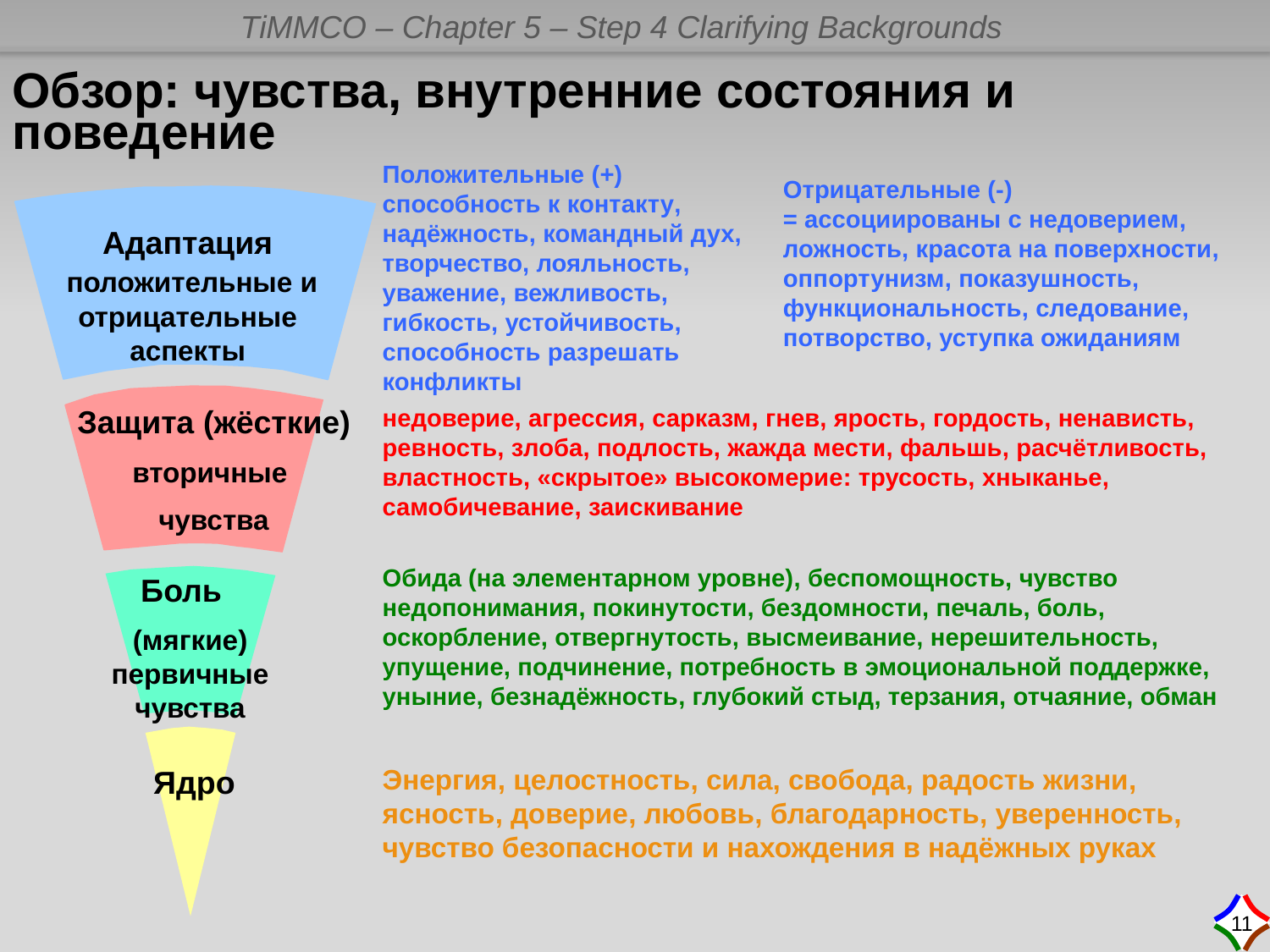

Обзор: чувства, внутренние состояния и поведение
Положительные (+)
способность к контакту, надёжность, командный дух, творчество, лояльность, уважение, вежливость, гибкость, устойчивость, способность разрешать конфликты
Отрицательные (-)
= ассоциированы с недоверием, ложность, красота на поверхности, оппортунизм, показушность,  функциональность, следование, потворство, уступка ожиданиям

Адаптация
 положительные и отрицательные аспекты

Защита (жёсткие)
вторичные
чувства
недоверие, агрессия, сарказм, гнев, ярость, гордость, ненависть, ревность, злоба, подлость, жажда мести, фальшь, расчётливость, властность, «скрытое» высокомерие: трусость, хныканье, самобичевание, заискивание
Боль
 (мягкие)
первичные чувства
Обида (на элементарном уровне), беспомощность, чувство недопонимания, покинутости, бездомности, печаль, боль, оскорбление, отвергнутость, высмеивание, нерешительность, упущение, подчинение, потребность в эмоциональной поддержке, уныние, безнадёжность, глубокий стыд, терзания, отчаяние, обман

Ядро
Энергия, целостность, сила, свобода, радость жизни,  ясность, доверие, любовь, благодарность, уверенность, чувство безопасности и нахождения в надёжных руках